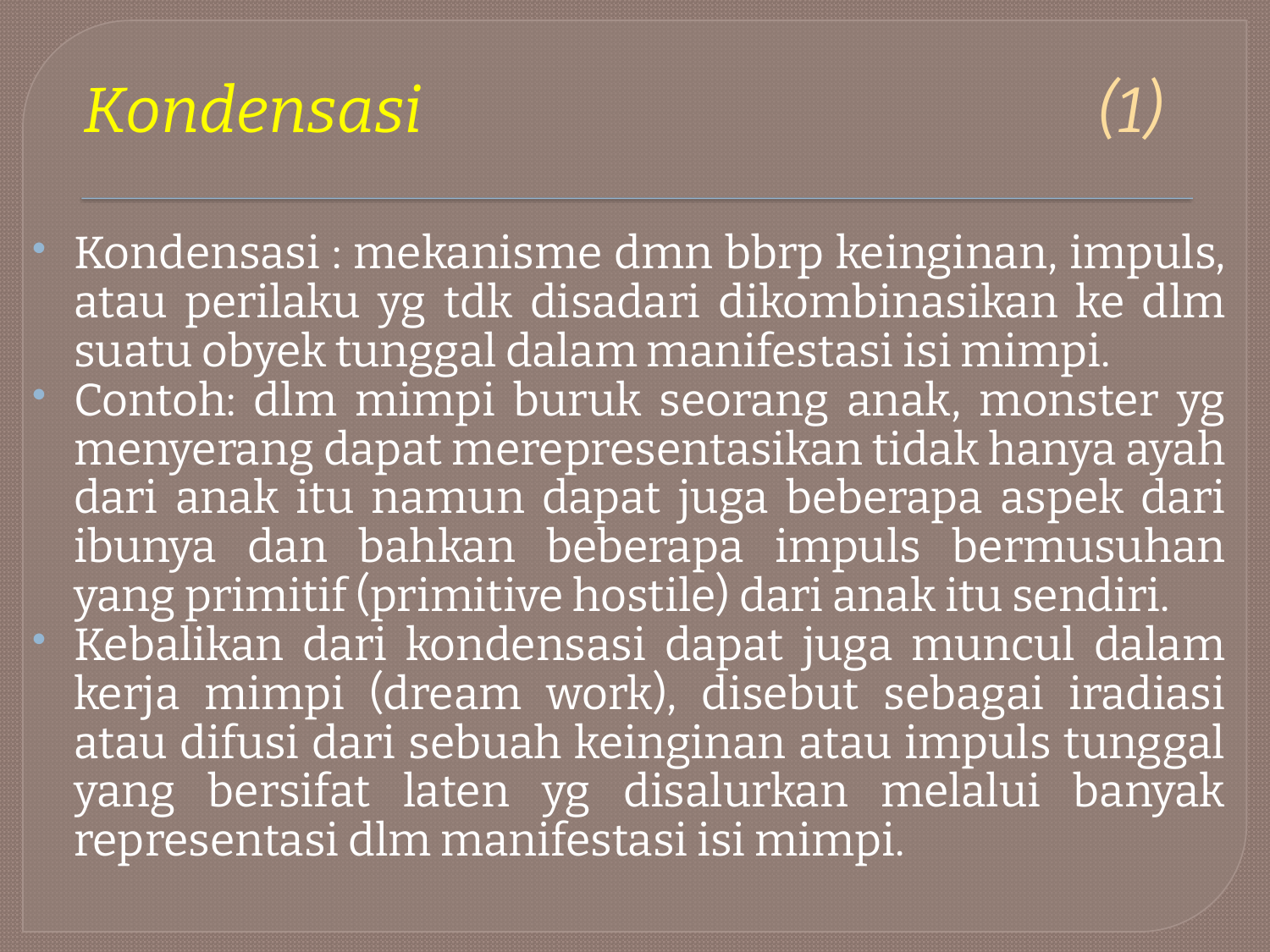

# Kondensasi						(1)

Kondensasi : mekanisme dmn bbrp keinginan, impuls, atau perilaku yg tdk disadari dikombinasikan ke dlm suatu obyek tunggal dalam manifestasi isi mimpi.
Contoh: dlm mimpi buruk seorang anak, monster yg menyerang dapat merepresentasikan tidak hanya ayah dari anak itu namun dapat juga beberapa aspek dari ibunya dan bahkan beberapa impuls bermusuhan yang primitif (primitive hostile) dari anak itu sendiri.
Kebalikan dari kondensasi dapat juga muncul dalam kerja mimpi (dream work), disebut sebagai iradiasi atau difusi dari sebuah keinginan atau impuls tunggal yang bersifat laten yg disalurkan melalui banyak representasi dlm manifestasi isi mimpi.